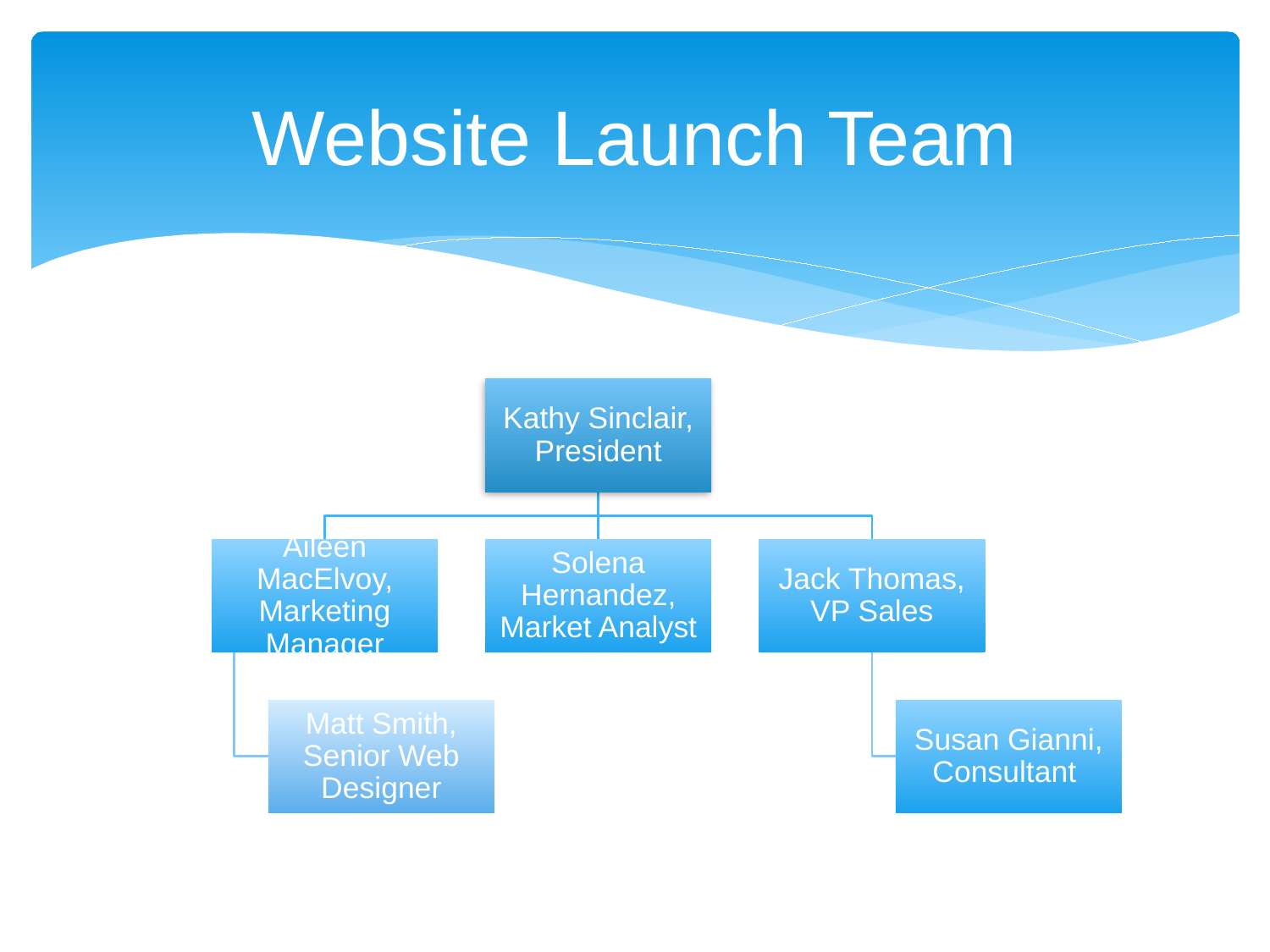

# Website Launch Team
Kathy Sinclair, President
Jack Thomas, VP Sales
Susan Gianni, Consultant
Solena Hernandez, Market Analyst
Aileen MacElvoy, Marketing Manager
Matt Smith, Senior Web Designer